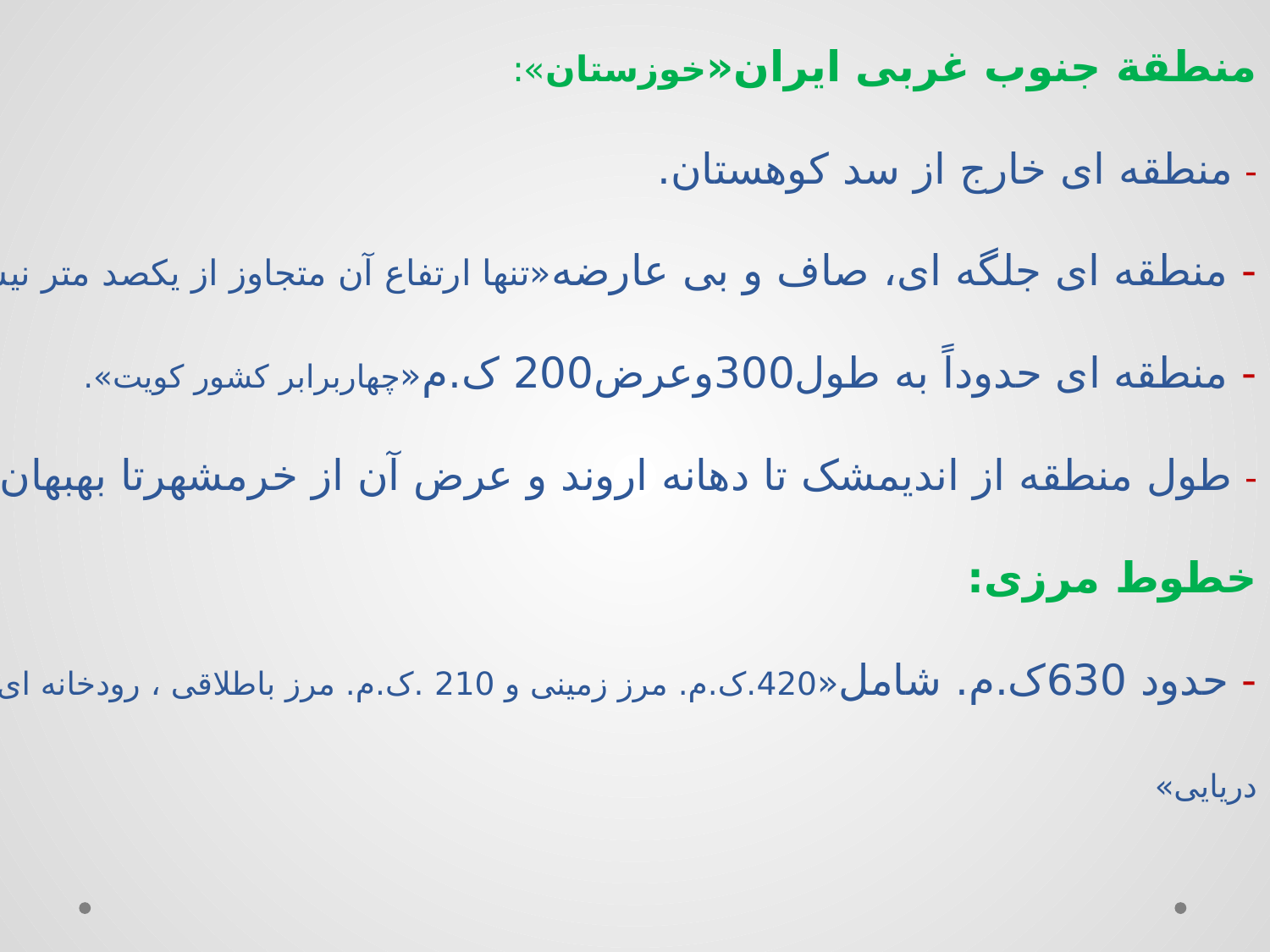

# منطقة جنوب غربی ایران«خوزستان»: - منطقه ای خارج از سد کوهستان. - منطقه ای جلگه ای، صاف و بی عارضه«تنها ارتفاع آن متجاوز از یکصد متر نیست» - منطقه ای حدوداً به طول300وعرض200 ک.م«چهاربرابر کشور کویت». - طول منطقه از اندیمشک تا دهانه اروند و عرض آن از خرمشهرتا بهبهان. خطوط مرزی: - حدود 630ک.م. شامل«420.ک.م. مرز زمینی و 210 .ک.م. مرز باطلاقی ، رودخانه ای و دریایی»